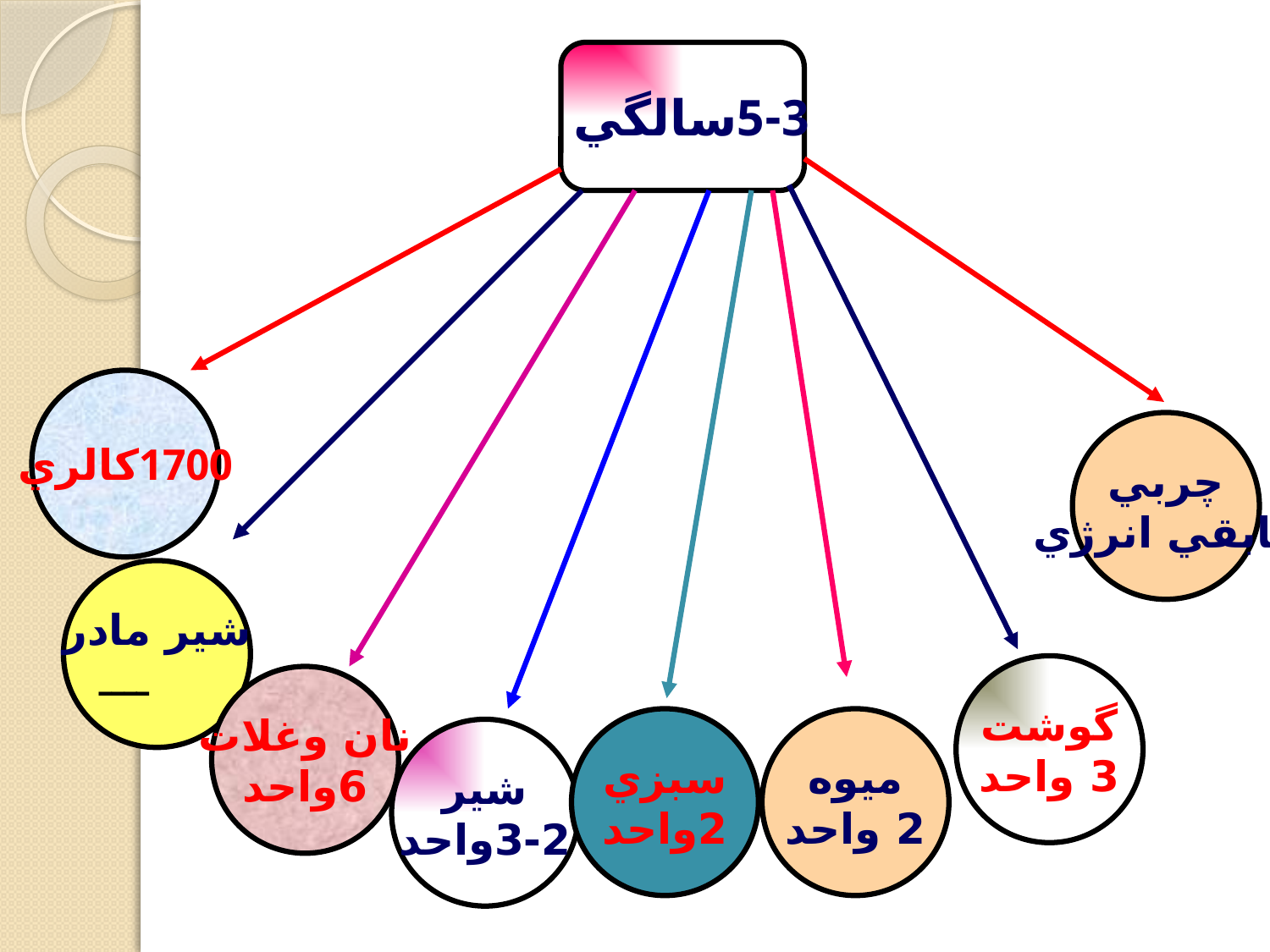

5-3سالگي

1700كالري
چربي
مابقي انرژي
شير مادر
      ــــ
گوشت
3 واحد
نان وغلات
6واحد
سبزي
2واحد
ميوه
2 واحد
شير
3-2واحد